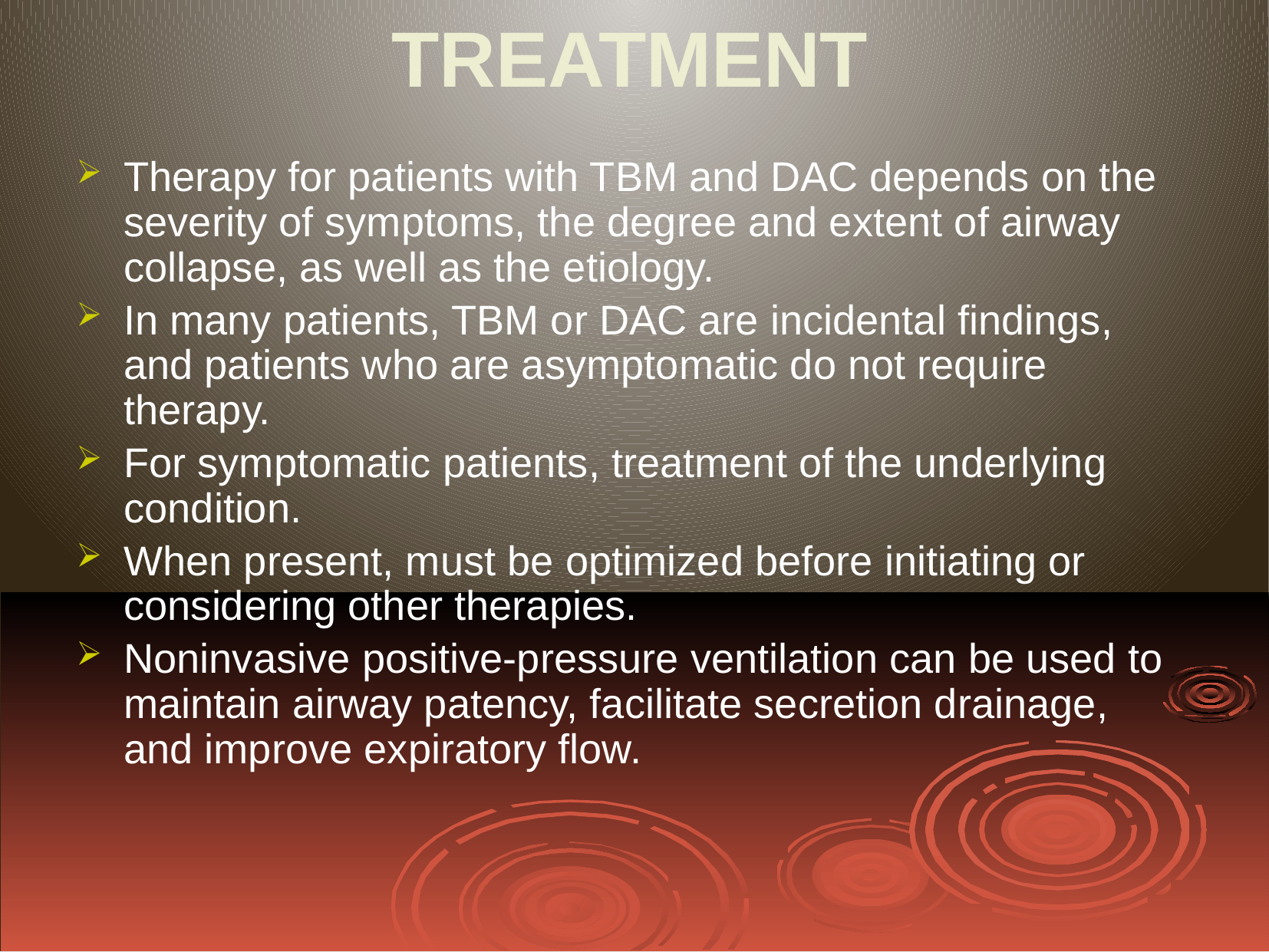

# TREATMENT
Therapy for patients with TBM and DAC depends on the severity of symptoms, the degree and extent of airway collapse, as well as the etiology.
In many patients, TBM or DAC are incidental findings, and patients who are asymptomatic do not require therapy.
For symptomatic patients, treatment of the underlying condition.
When present, must be optimized before initiating or considering other therapies.
Noninvasive positive-pressure ventilation can be used to maintain airway patency, facilitate secretion drainage, and improve expiratory flow.